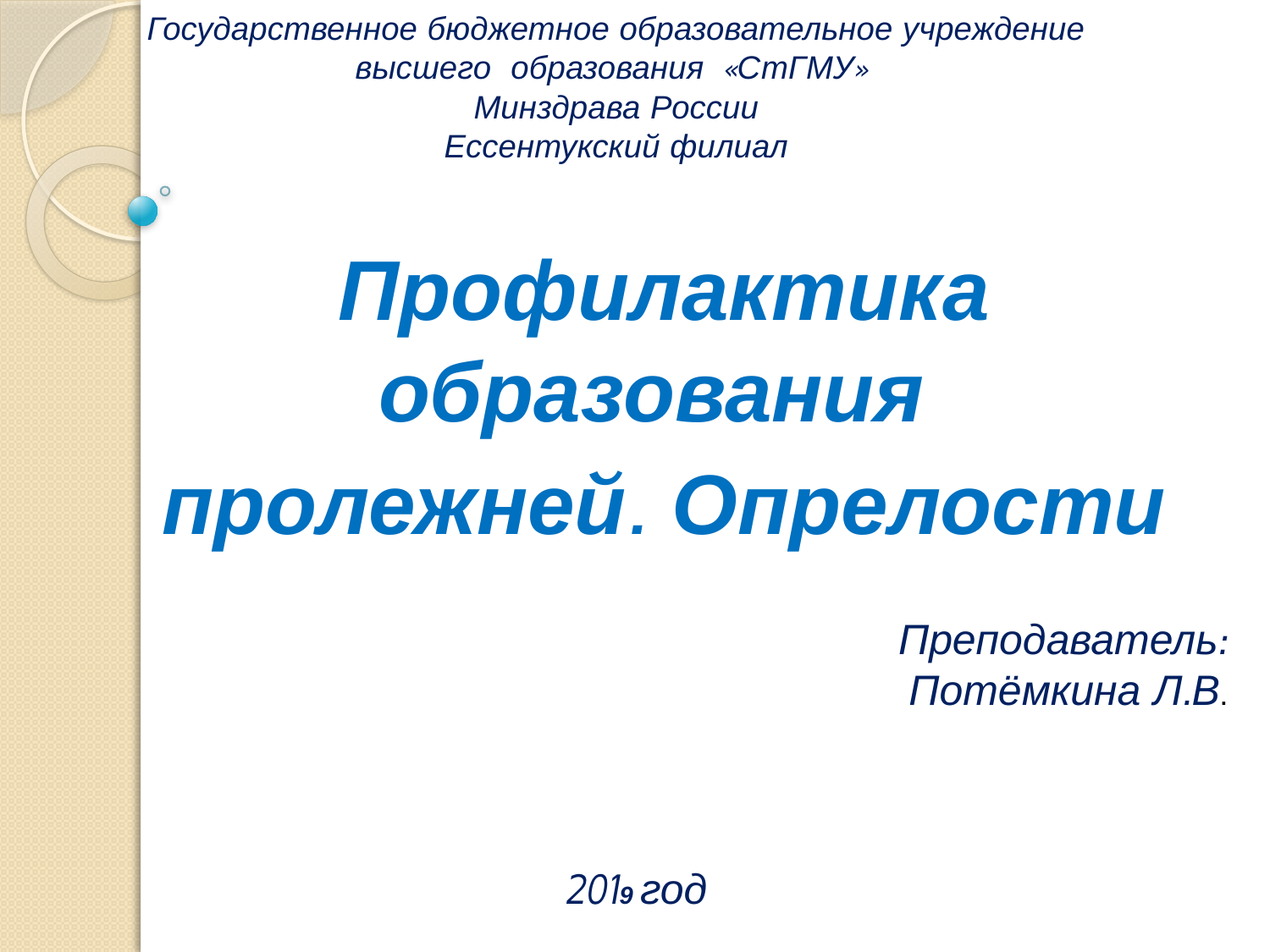

# Государственное бюджетное образовательное учреждение высшего  образования  «СтГМУ» Минздрава России Ессентукский филиал
Профилактика образования
пролежней. Опрелости

Преподаватель:
Потёмкина Л.В.

2019 год